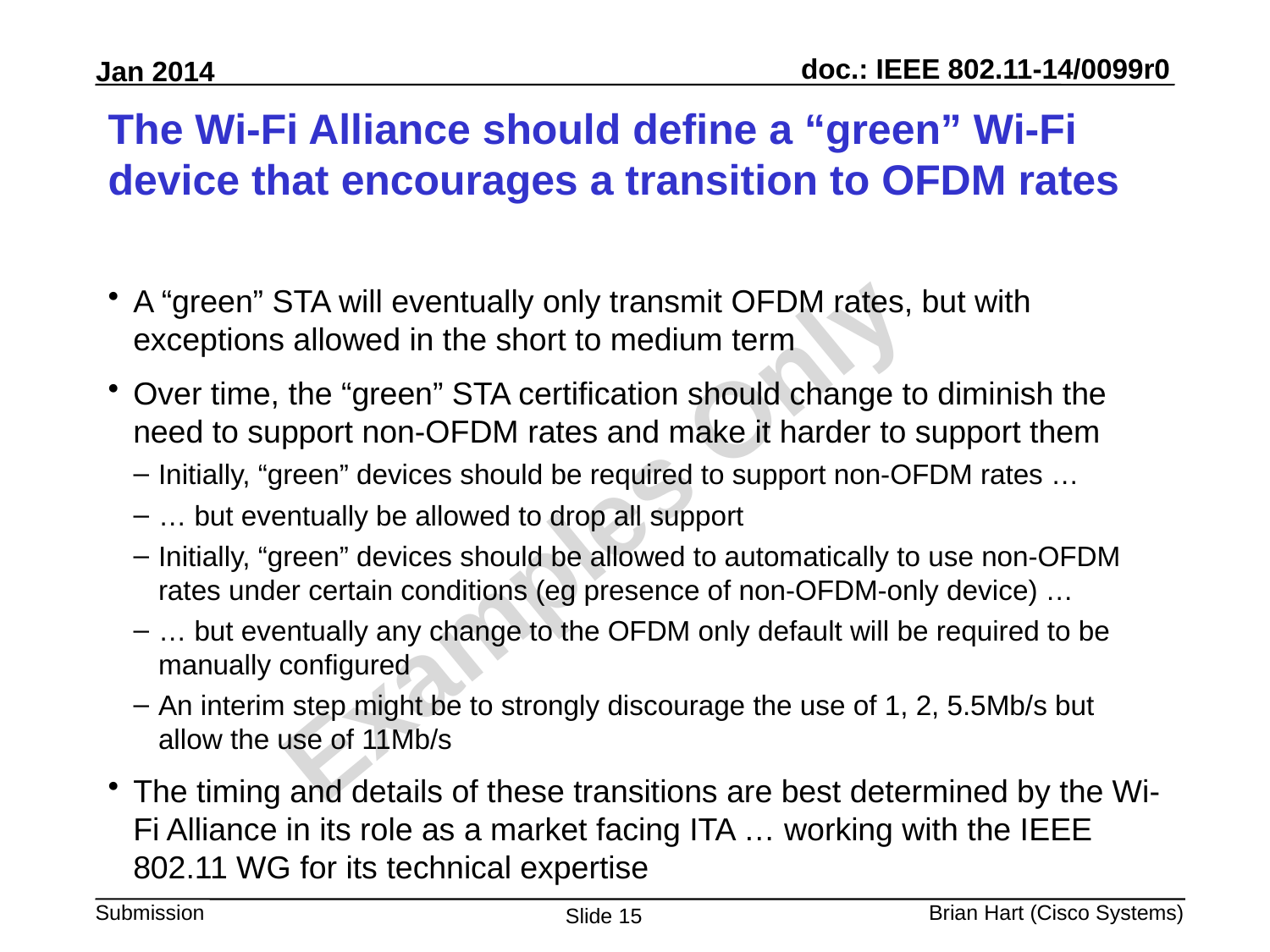

# The Wi-Fi Alliance should define a “green” Wi-Fi device that encourages a transition to OFDM rates
A “green” STA will eventually only transmit OFDM rates, but with exceptions allowed in the short to medium term
Over time, the “green” STA certification should change to diminish the need to support non-OFDM rates and make it harder to support them
Initially, “green” devices should be required to support non-OFDM rates …
… but eventually be allowed to drop all support
Initially, “green” devices should be allowed to automatically to use non-OFDM rates under certain conditions (eg presence of non-OFDM-only device) …
… but eventually any change to the OFDM only default will be required to be manually configured
An interim step might be to strongly discourage the use of 1, 2, 5.5Mb/s but allow the use of 11Mb/s
The timing and details of these transitions are best determined by the Wi-Fi Alliance in its role as a market facing ITA … working with the IEEE 802.11 WG for its technical expertise
Examples Only